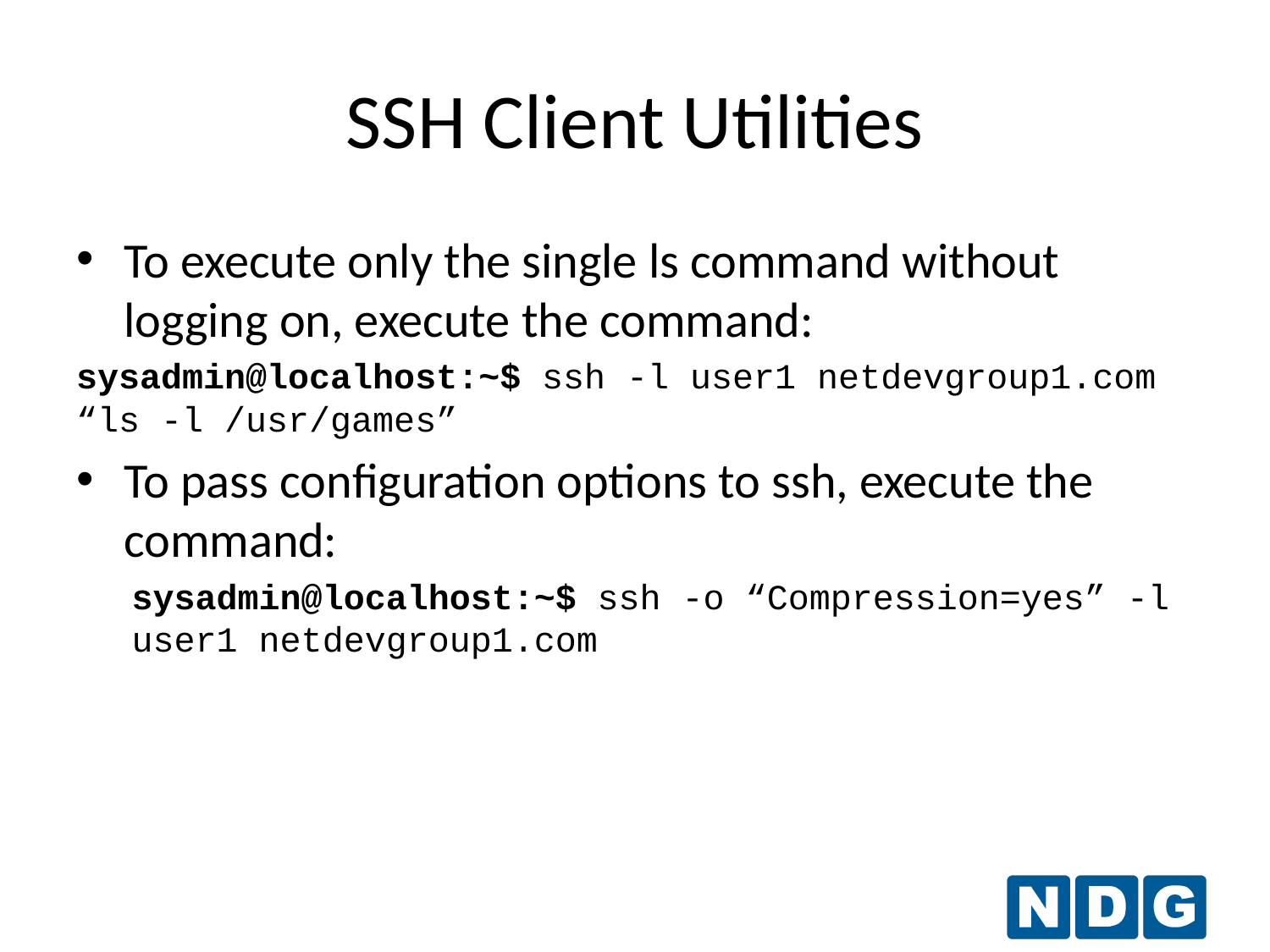

# SSH Client Utilities
To execute only the single ls command without logging on, execute the command:
sysadmin@localhost:~$ ssh -l user1 netdevgroup1.com “ls -l /usr/games”
To pass configuration options to ssh, execute the command:
sysadmin@localhost:~$ ssh -o “Compression=yes” -l user1 netdevgroup1.com